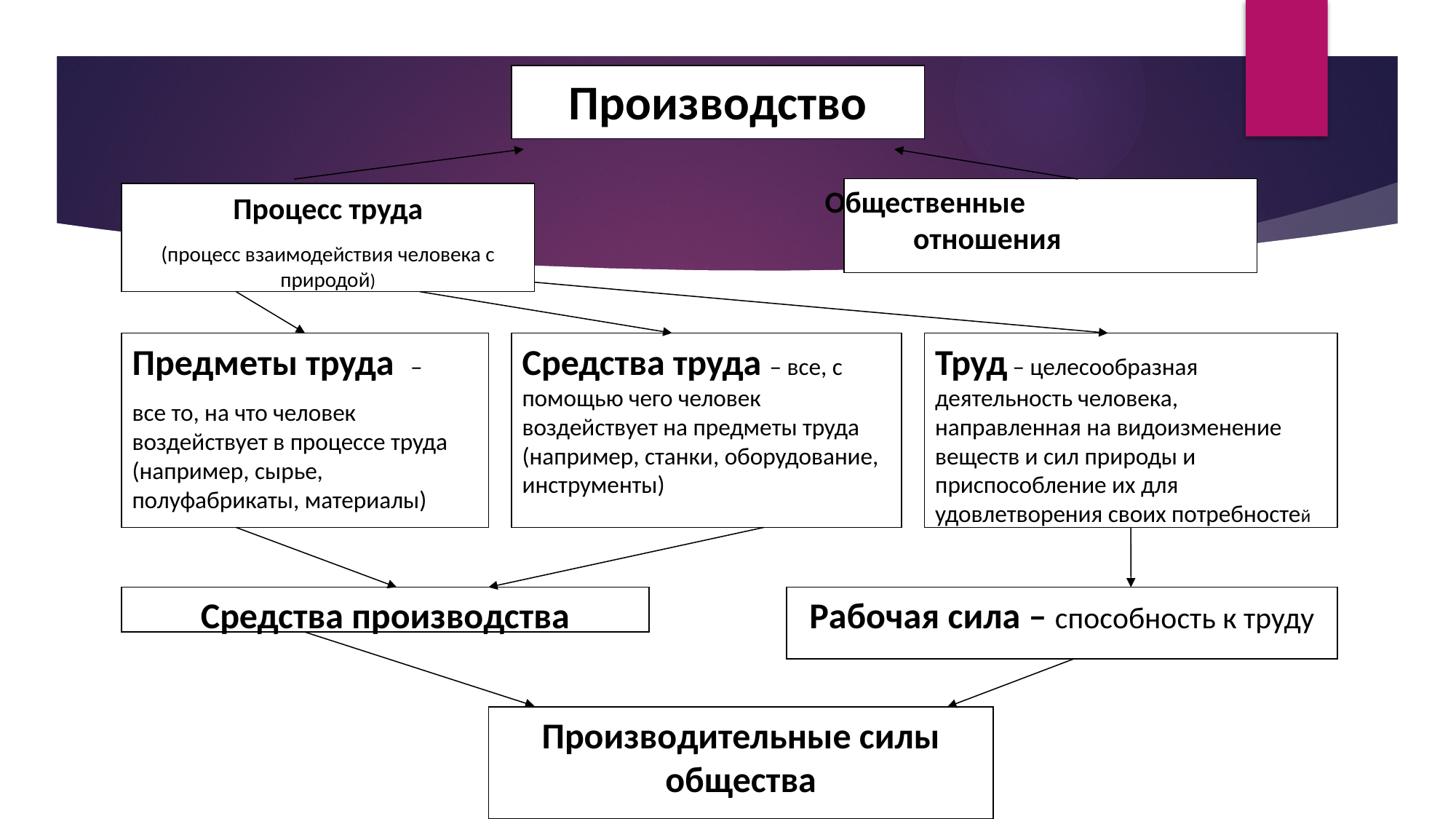

Производство

Процесс труда
(процесс взаимодействия человека с природой)

Предметы труда  –
все то, на что человек воздействует в процессе труда (например, сырье, полуфабрикаты, материалы)
Средства труда – все, с помощью чего человек воздействует на предметы труда (например, станки, оборудование, инструменты)
Труд – целесообразная деятельность человека, направленная на видоизменение веществ и сил природы и приспособление их для удовлетворения своих потребностей

Средства производства
Рабочая сила – способность к труду

Производительные силы общества
Общественные                   отношения